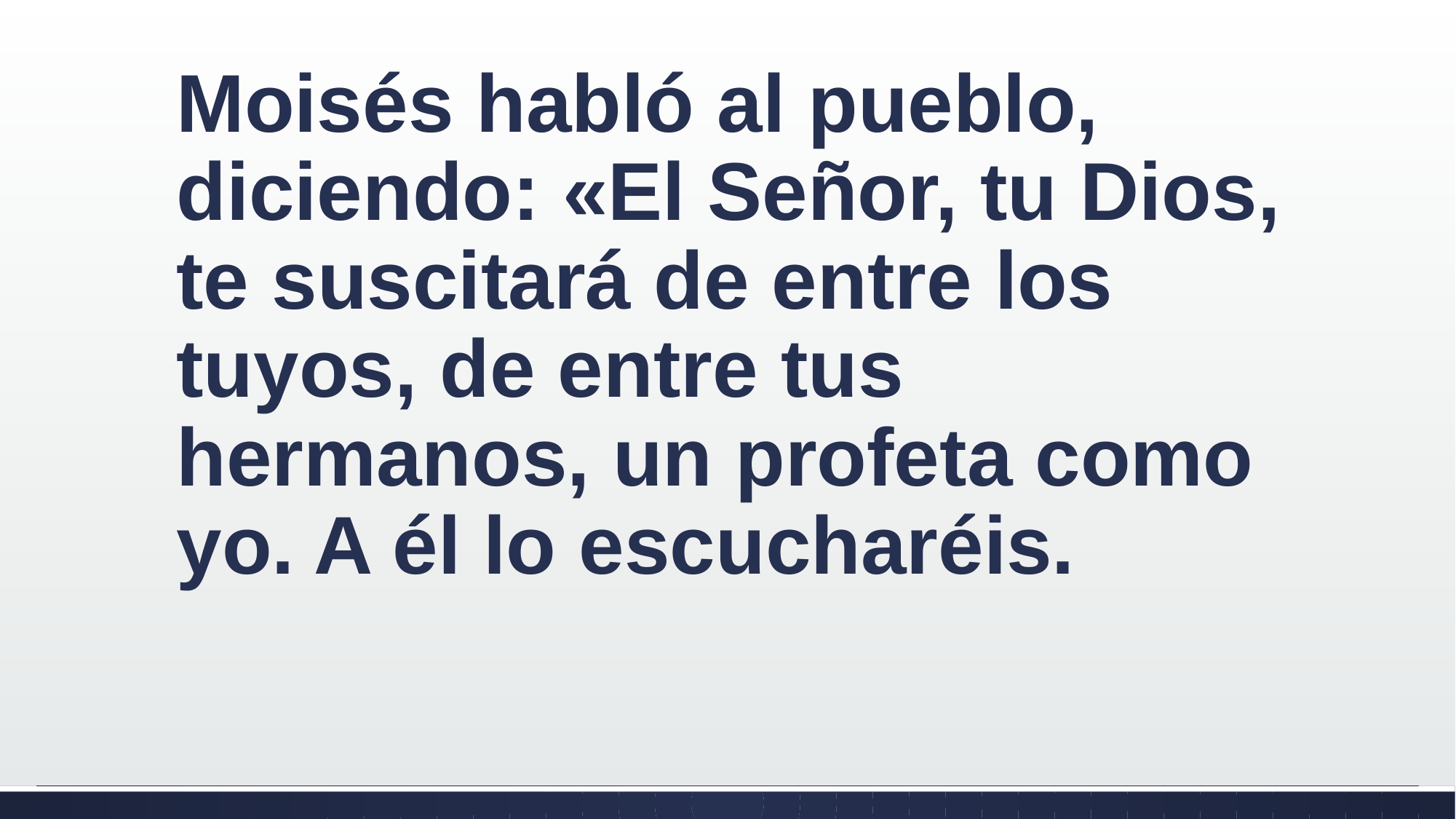

#
Moisés habló al pueblo, diciendo: «El Señor, tu Dios, te suscitará de entre los tuyos, de entre tus hermanos, un profeta como yo. A él lo escucharéis.